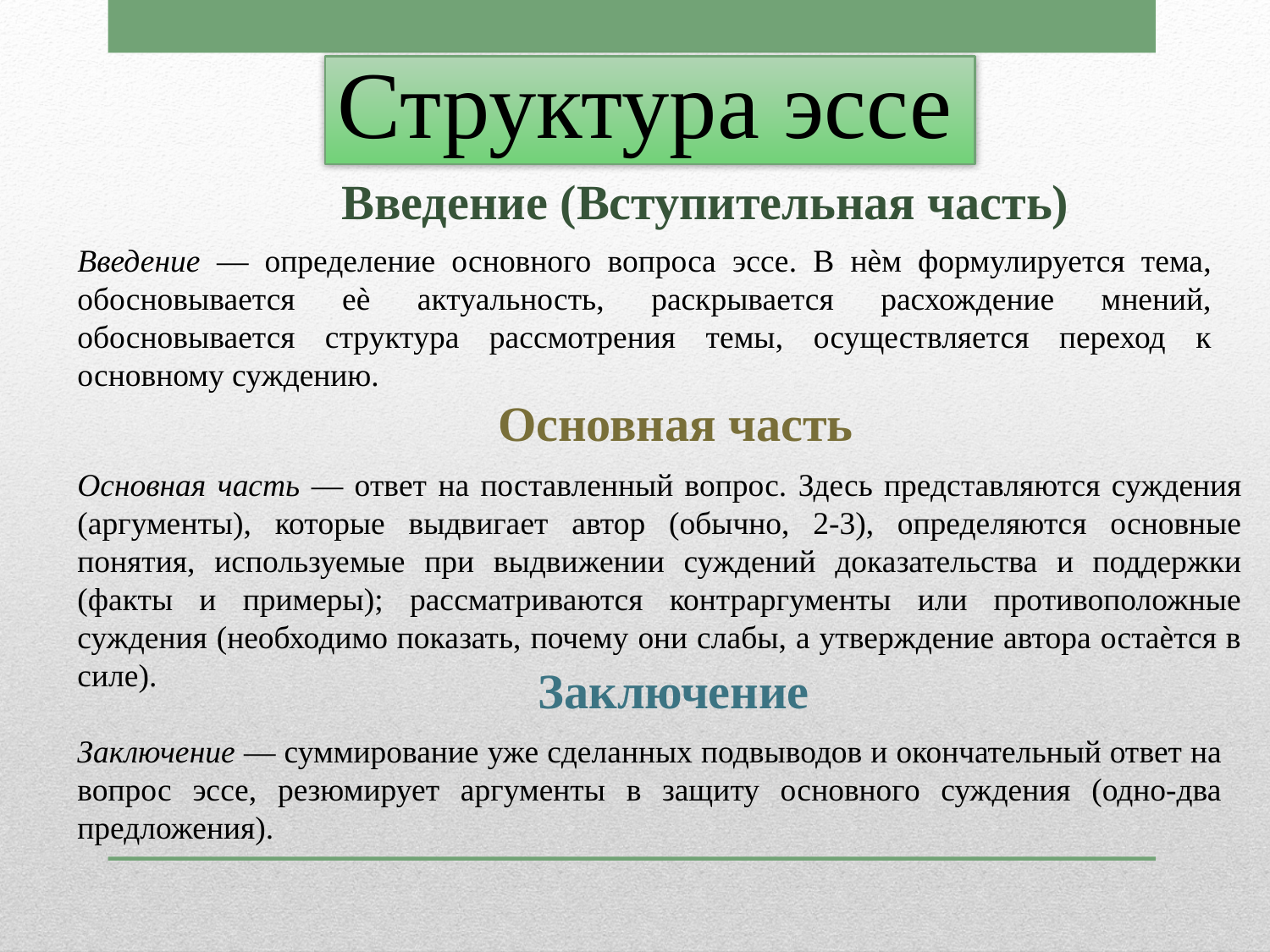

# Структура эссе
         Введение (Вступительная часть)
Введение — определение основного вопроса эссе. В нѐм формулируется тема, обосновывается еѐ актуальность, раскрывается расхождение мнений, обосновывается структура рассмотрения темы, осуществляется переход к основному суждению.
         Основная часть
Основная часть — ответ на поставленный вопрос. Здесь представляются суждения (аргументы), которые выдвигает автор (обычно, 2-3), определяются основные понятия, используемые при выдвижении суждений доказательства и поддержки (факты и примеры); рассматриваются контраргументы или противоположные суждения (необходимо показать, почему они слабы, а утверждение автора остаѐтся в силе).
         Заключение
Заключение — суммирование уже сделанных подвыводов и окончательный ответ на вопрос эссе, резюмирует аргументы в защиту основного суждения (одно-два предложения).